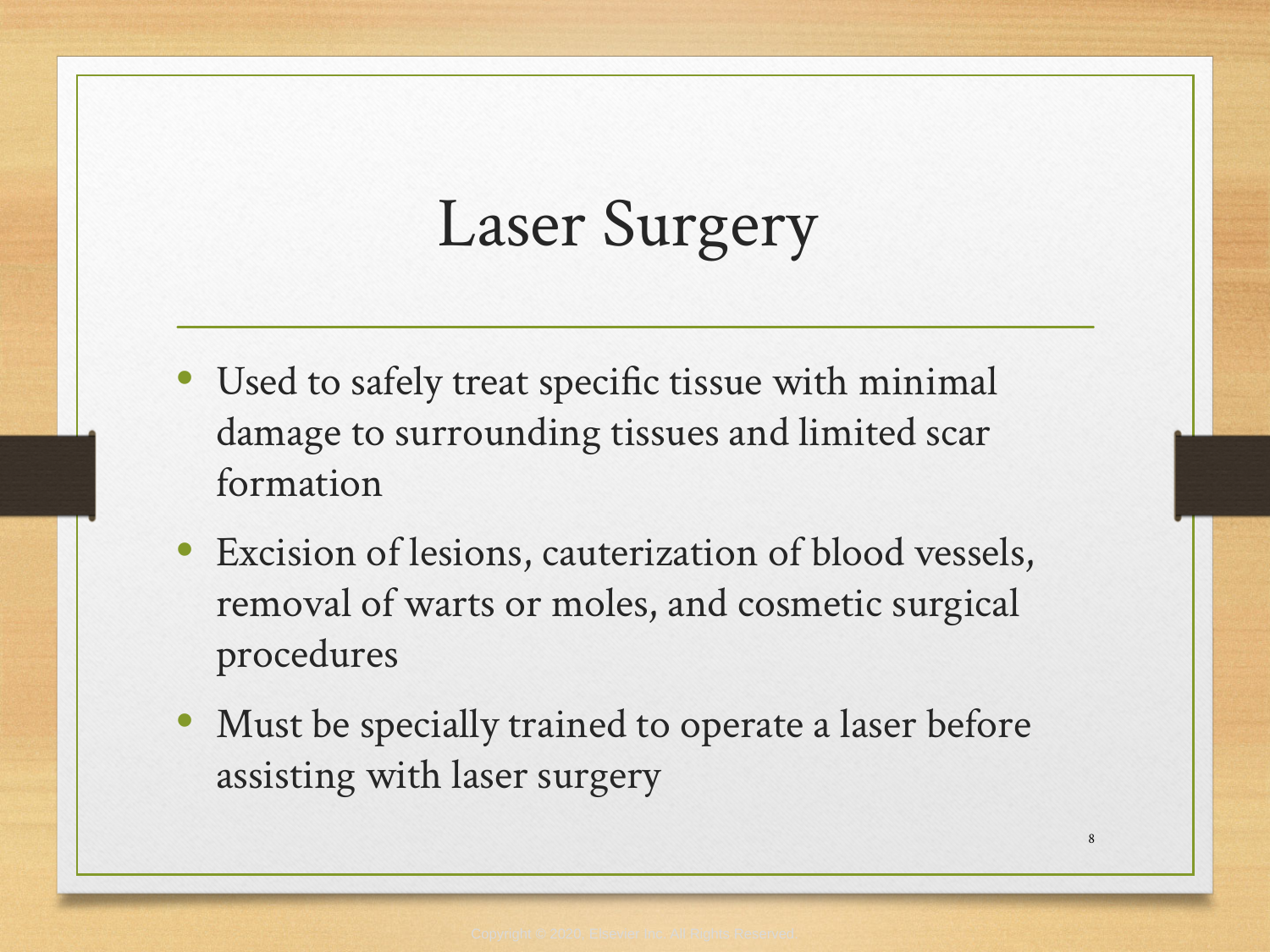

# Laser Surgery
Used to safely treat specific tissue with minimal damage to surrounding tissues and limited scar formation
Excision of lesions, cauterization of blood vessels, removal of warts or moles, and cosmetic surgical procedures
Must be specially trained to operate a laser before assisting with laser surgery
 8